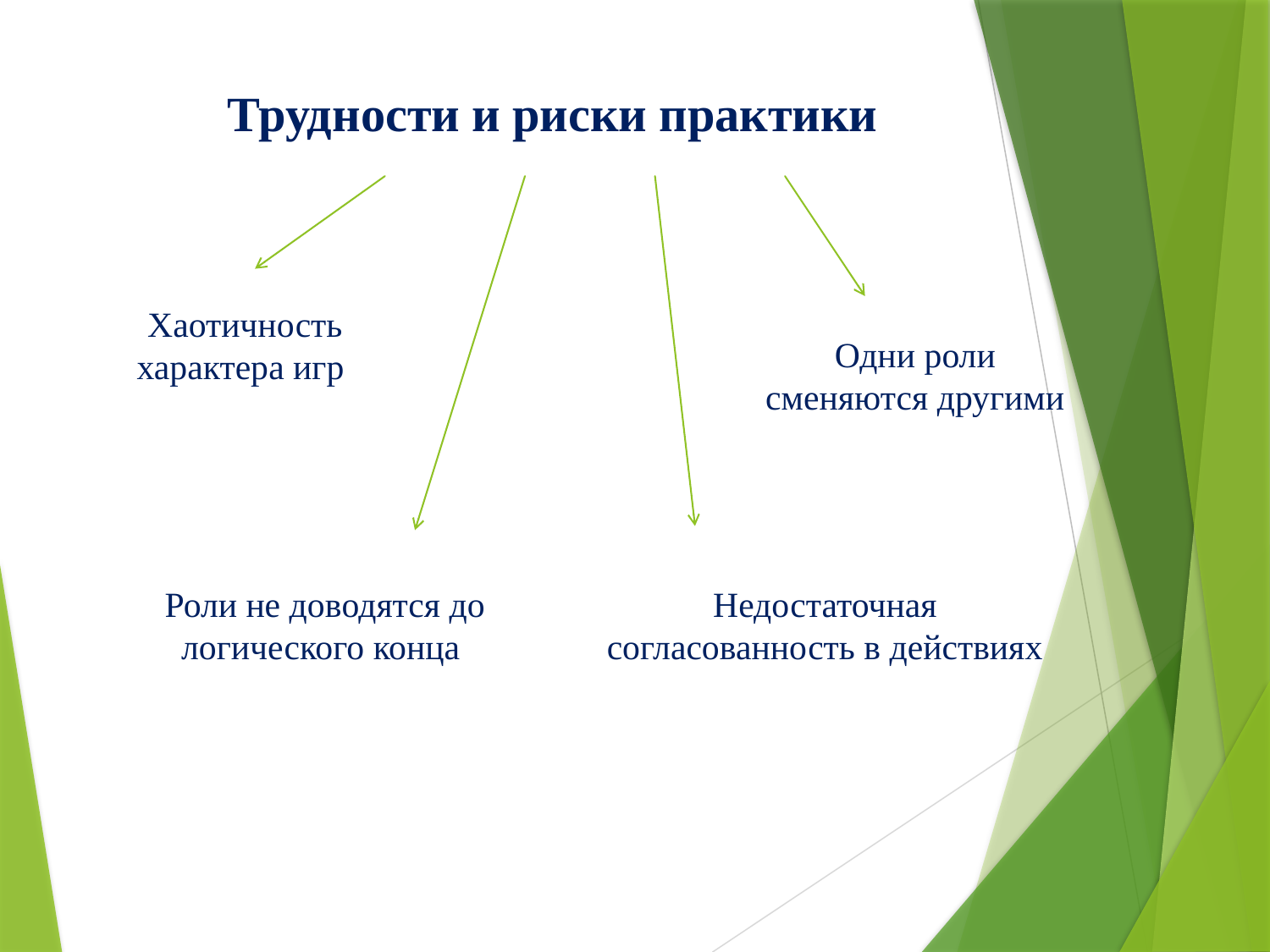

# Трудности и риски практики
Хаотичность характера игр
Одни роли сменяются другими
Роли не доводятся до логического конца
Недостаточная согласованность в действиях